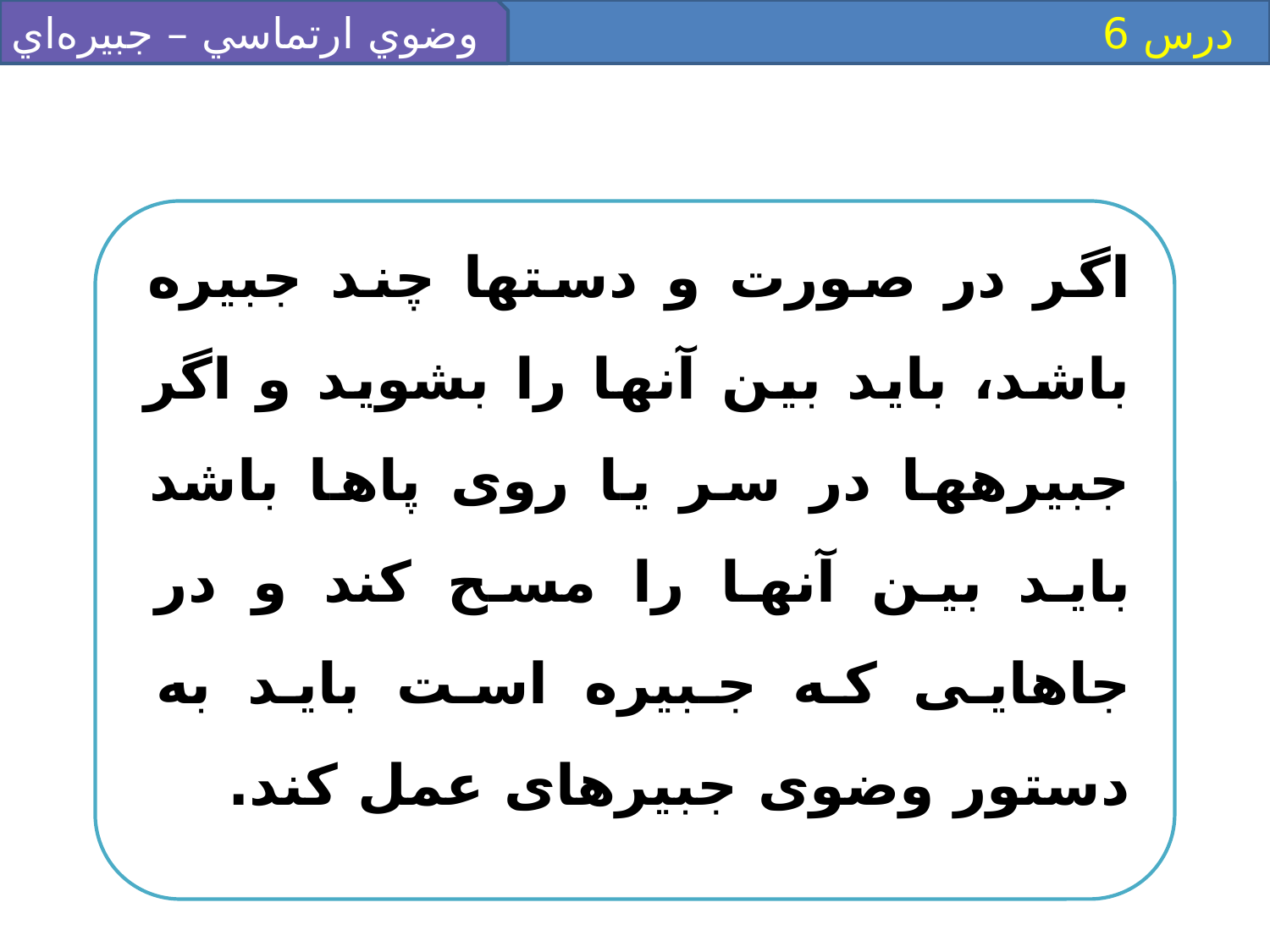

وضوي ارتماسي – جبيره‌اي
 درس 6

اگر در صورت و دست‏ها چند جبيره باشد، بايد بين آنها را بشويد و اگر جبيره‏ها در سر يا روى پاها باشد بايد بين آنها را مسح كند و در جاهايى كه جبيره است بايد به دستور وضوى جبيره‏اى عمل كند.